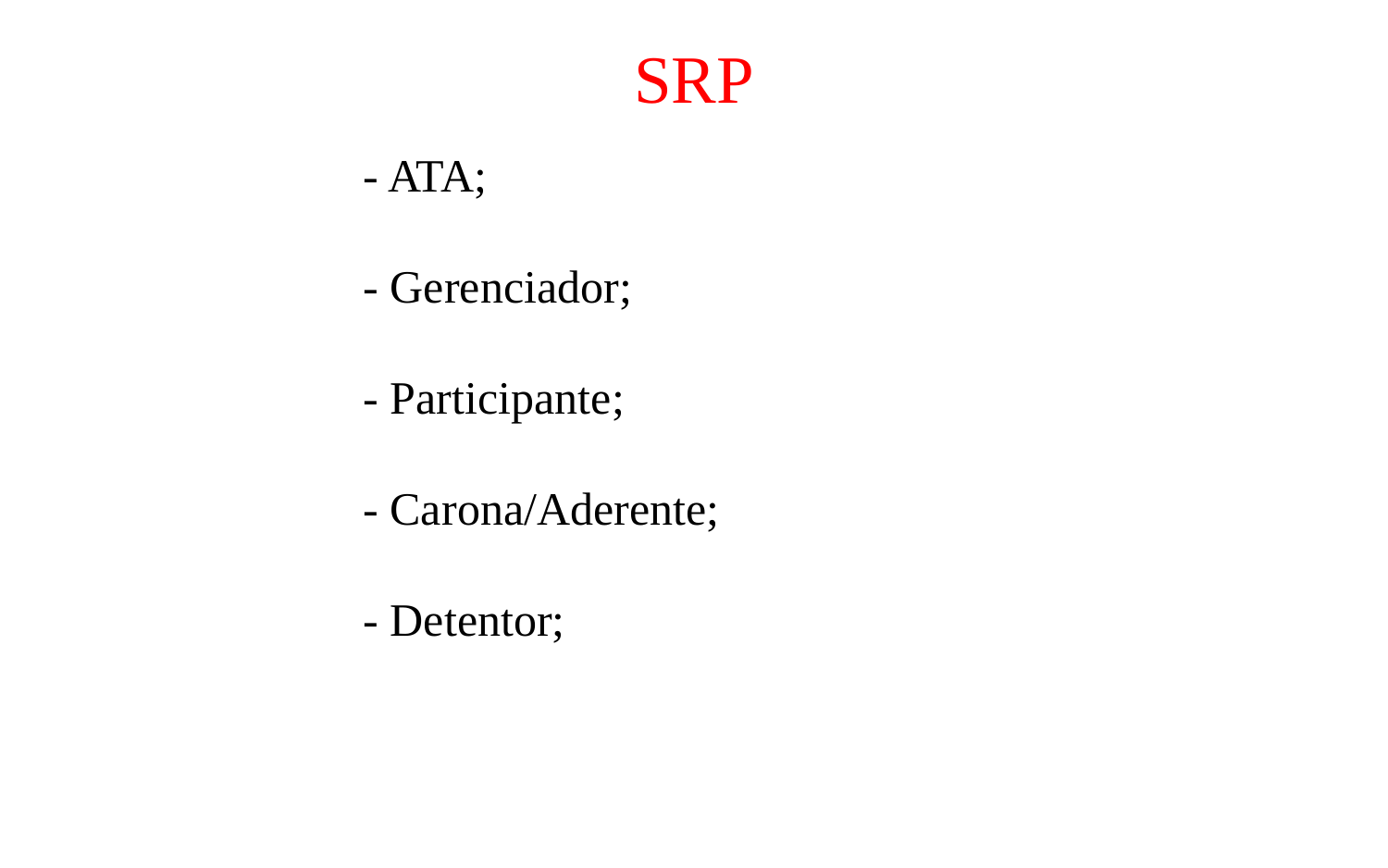

SRP
- ATA;

- Gerenciador;

- Participante;

- Carona/Aderente;

- Detentor;